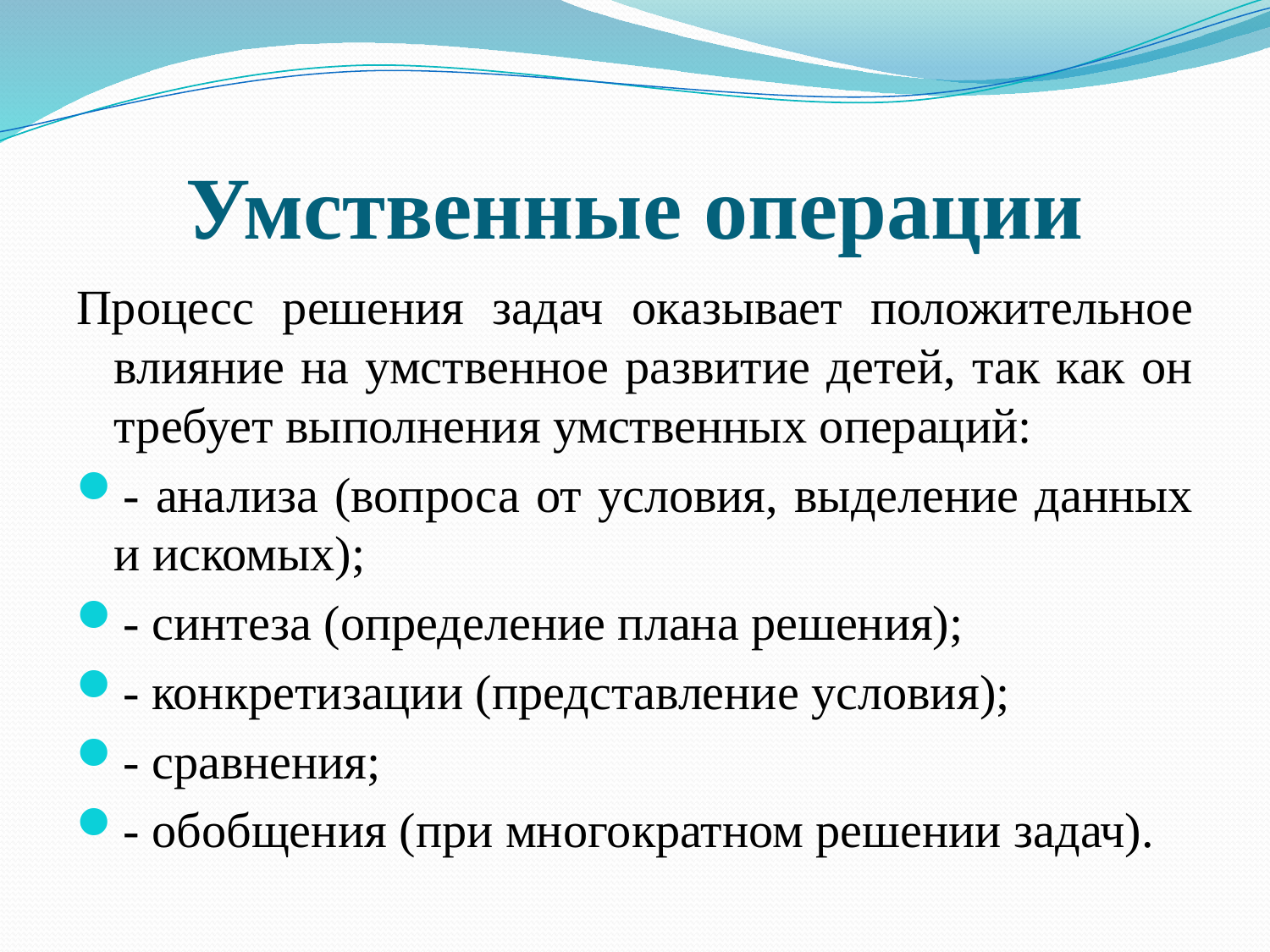

# Умственные операции
Процесс решения задач оказывает положительное влияние на умственное развитие детей, так как он требует выполнения умственных операций:
- анализа (вопроса от условия, выделение данных и искомых);
- синтеза (определение плана решения);
- конкретизации (представление условия);
- сравнения;
- обобщения (при многократном решении задач).